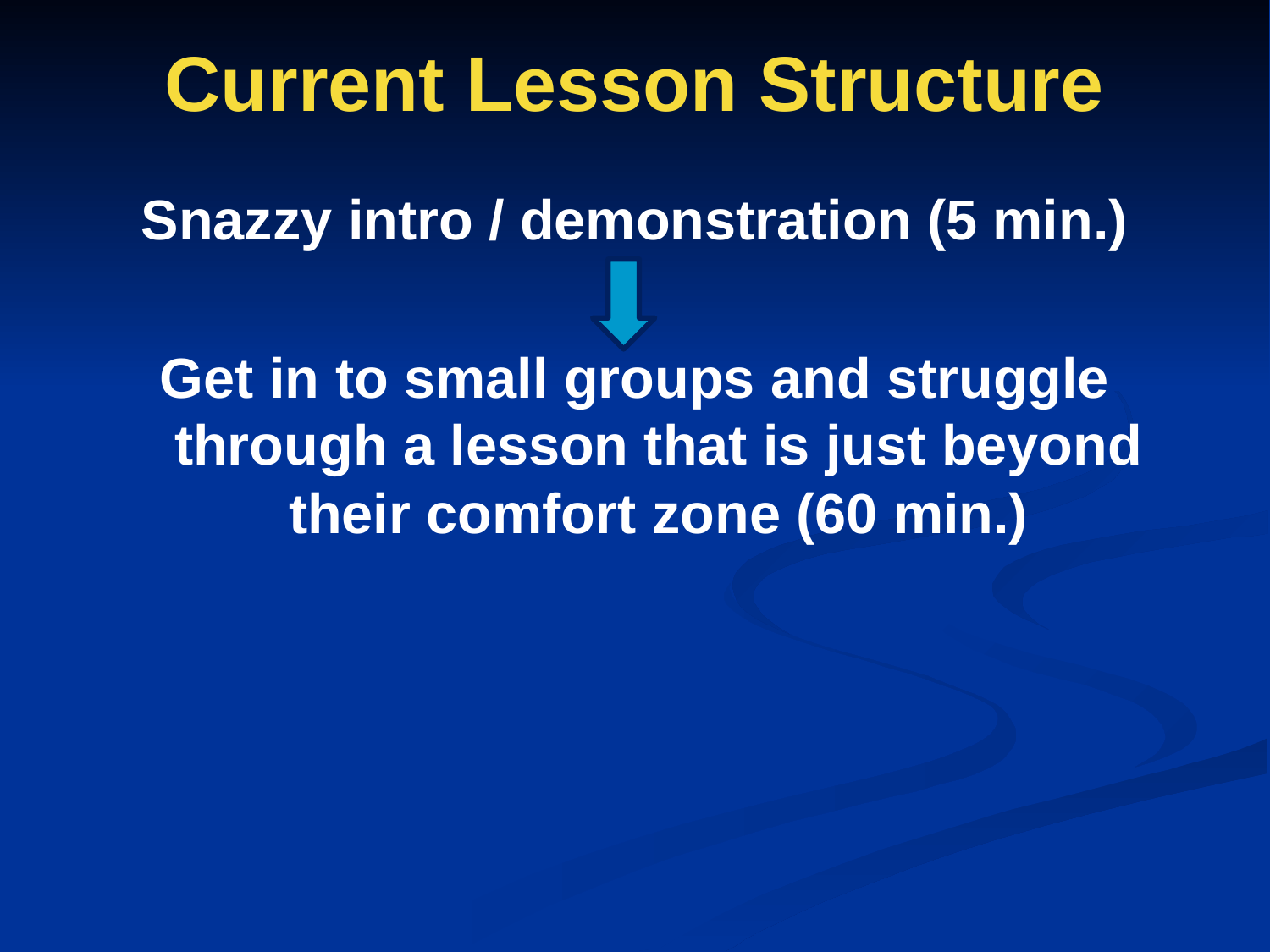

# Current Lesson Structure
Snazzy intro / demonstration (5 min.)

Get in to small groups and struggle through a lesson that is just beyond their comfort zone (60 min.)